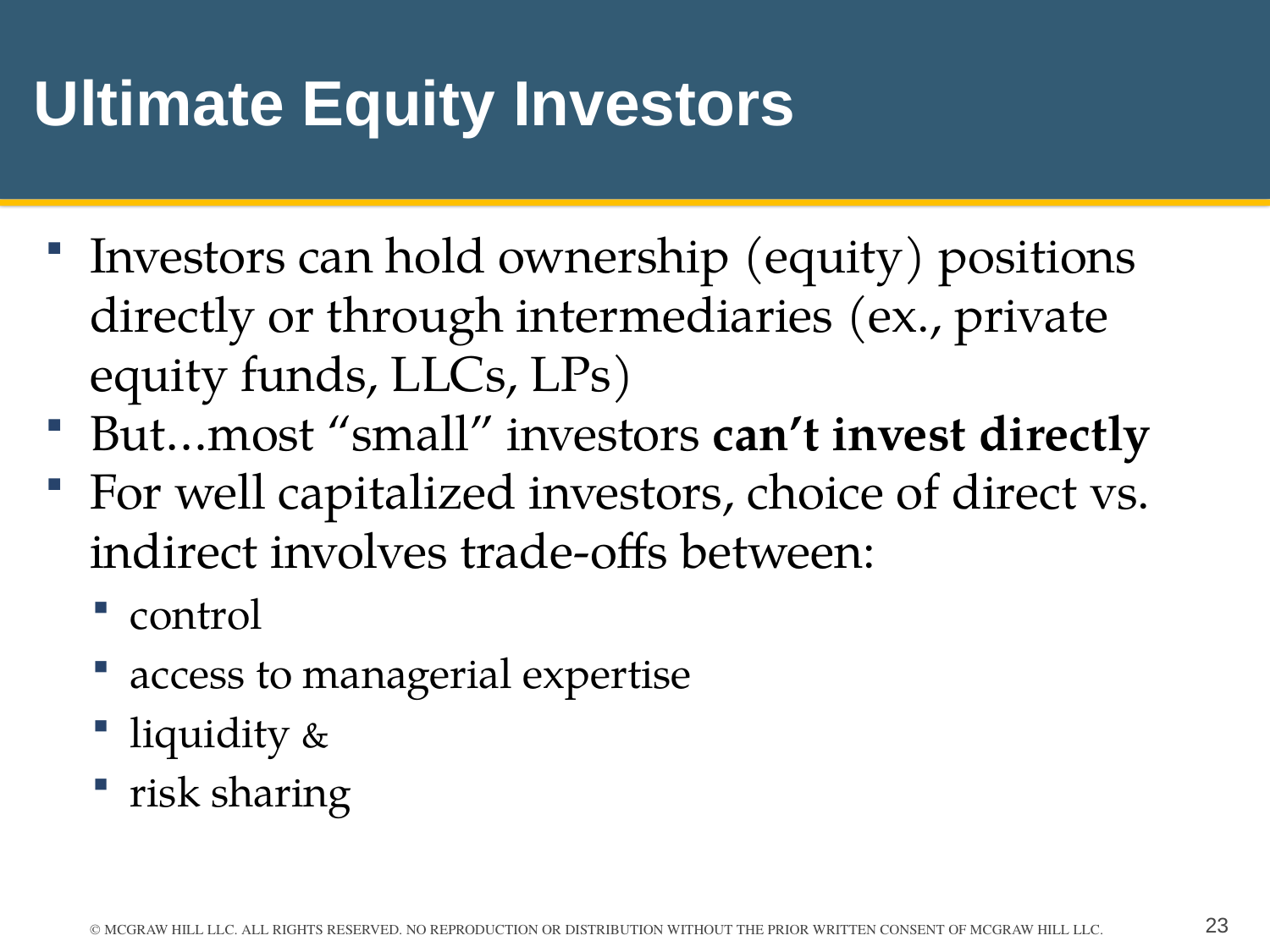

# Ultimate Equity Investors
Investors can hold ownership (equity) positions directly or through intermediaries (ex., private equity funds, LLCs, LPs)
But…most “small” investors can’t invest directly
For well capitalized investors, choice of direct vs. indirect involves trade-offs between:
control
access to managerial expertise
liquidity &
risk sharing

© MCGRAW HILL LLC. ALL RIGHTS RESERVED. NO REPRODUCTION OR DISTRIBUTION WITHOUT THE PRIOR WRITTEN CONSENT OF MCGRAW HILL LLC.
23